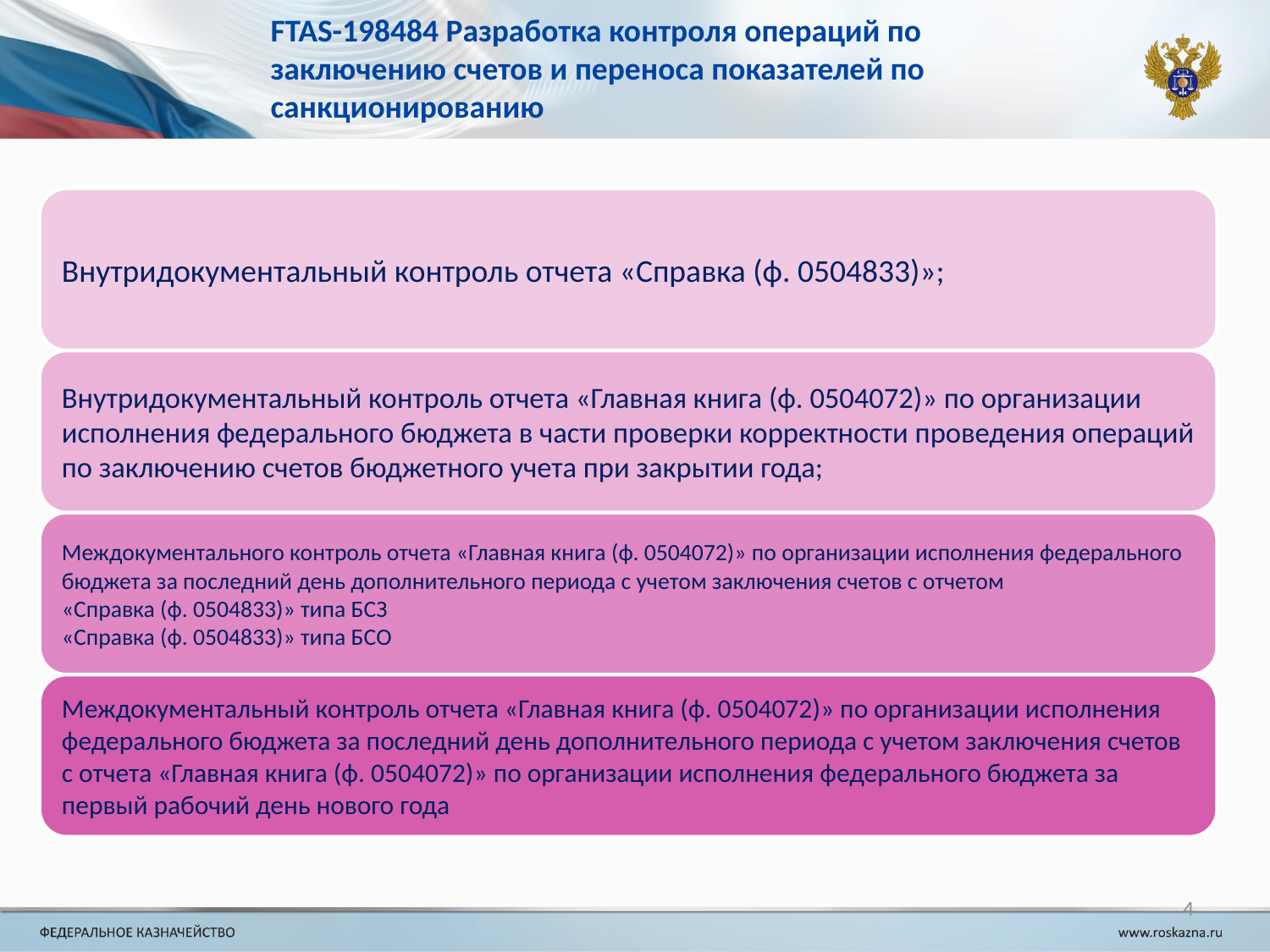

# FTAS-198484 Разработка контроля операций по заключению счетов и переноса показателей по санкционированию
Внутридокументальный контроль отчета «Справка (ф. 0504833)»;
Внутридокументальный контроль отчета «Главная книга (ф. 0504072)» по организации исполнения федерального бюджета в части проверки корректности проведения операций по заключению счетов бюджетного учета при закрытии года;
Междокументального контроль отчета «Главная книга (ф. 0504072)» по организации исполнения федерального бюджета за последний день дополнительного периода с учетом заключения счетов с отчетом
«Справка (ф. 0504833)» типа БСЗ
«Справка (ф. 0504833)» типа БСО
Междокументальный контроль отчета «Главная книга (ф. 0504072)» по организации исполнения федерального бюджета за последний день дополнительного периода с учетом заключения счетов с отчета «Главная книга (ф. 0504072)» по организации исполнения федерального бюджета за первый рабочий день нового года
4